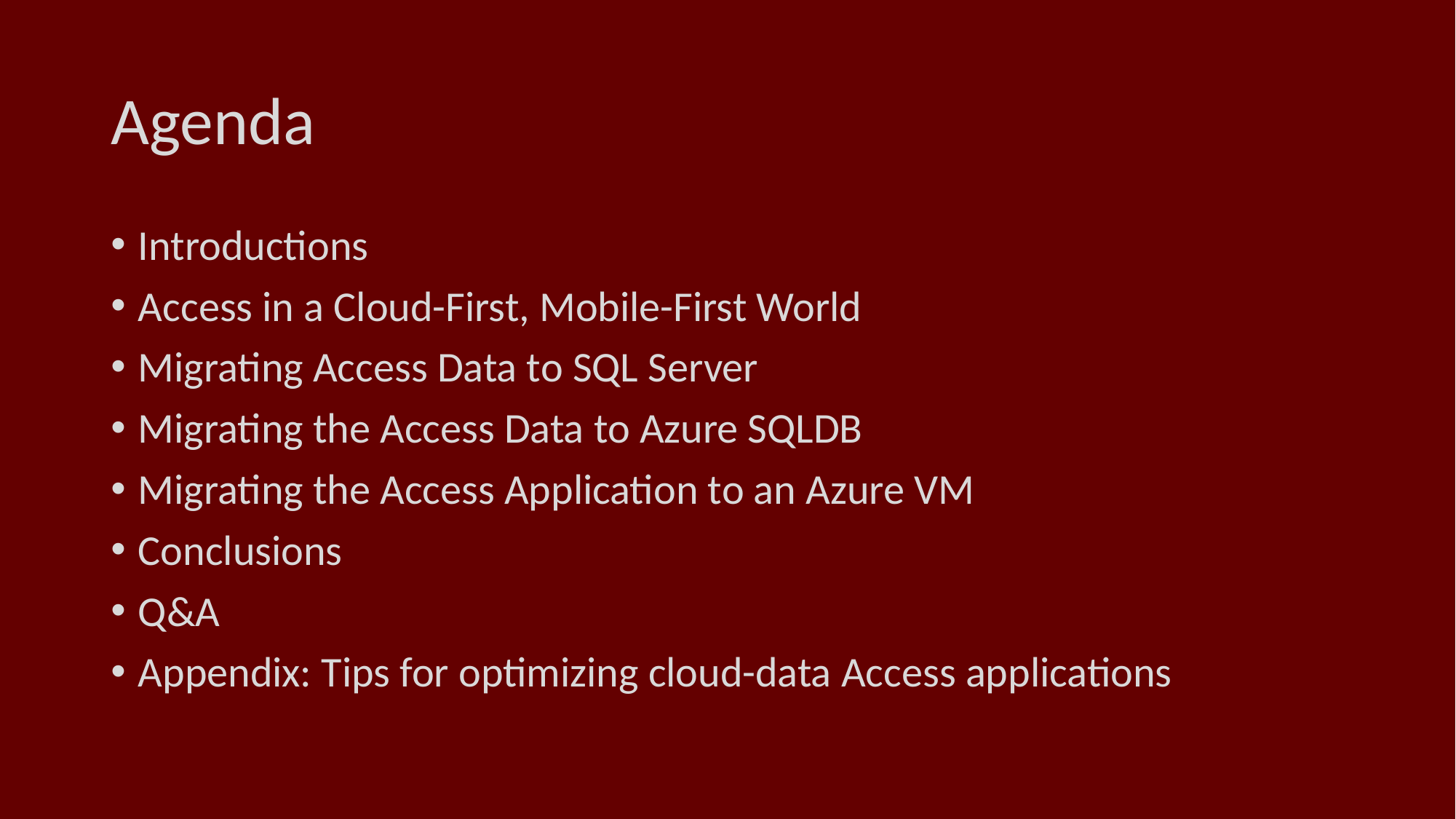

# Agenda
Introductions
Access in a Cloud-First, Mobile-First World
Migrating Access Data to SQL Server
Migrating the Access Data to Azure SQLDB
Migrating the Access Application to an Azure VM
Conclusions
Q&A
Appendix: Tips for optimizing cloud-data Access applications